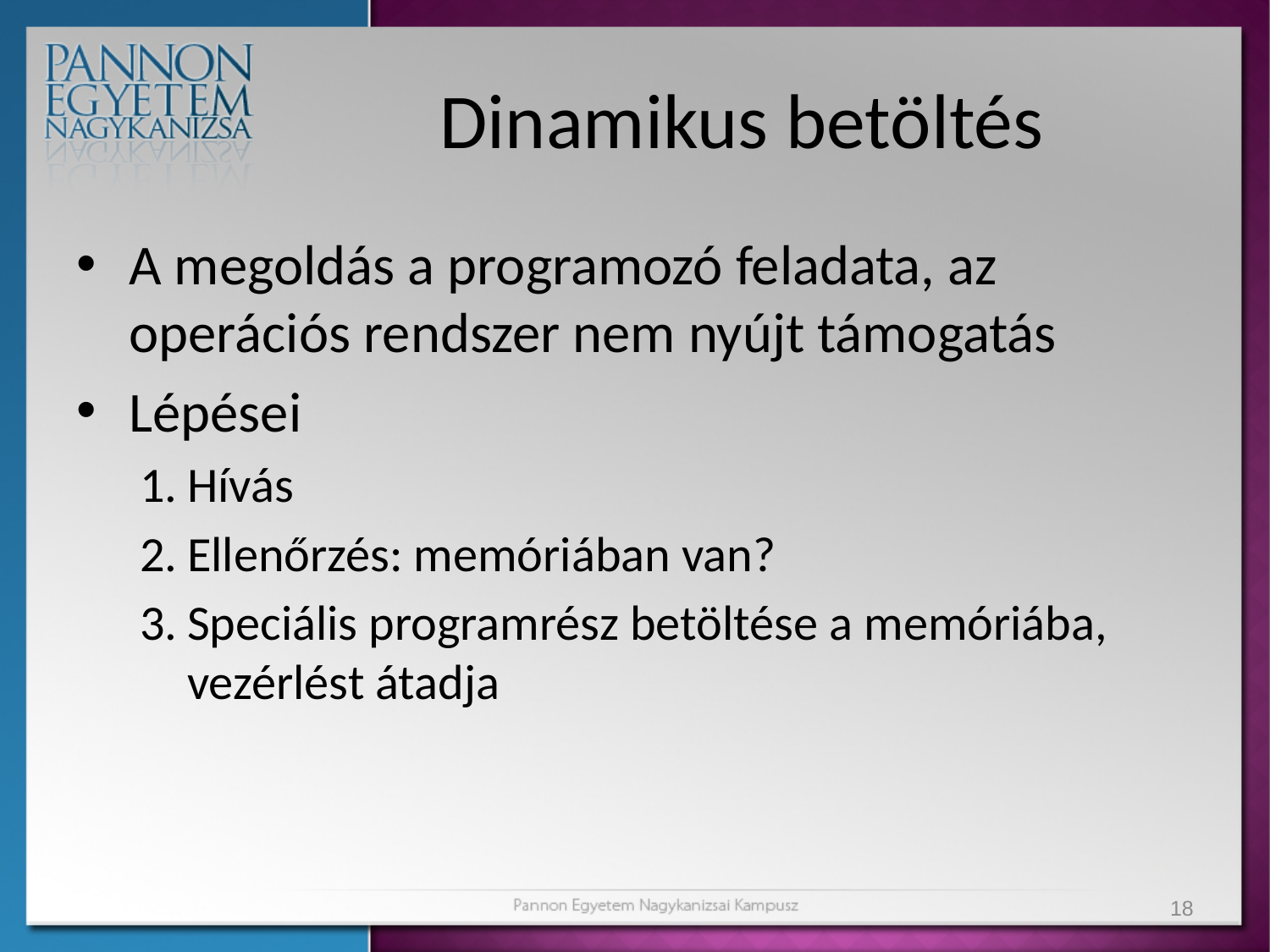

# Dinamikus betöltés
A megoldás a programozó feladata, az operációs rendszer nem nyújt támogatás
Lépései
Hívás
Ellenőrzés: memóriában van?
Speciális programrész betöltése a memóriába, vezérlést átadja
18